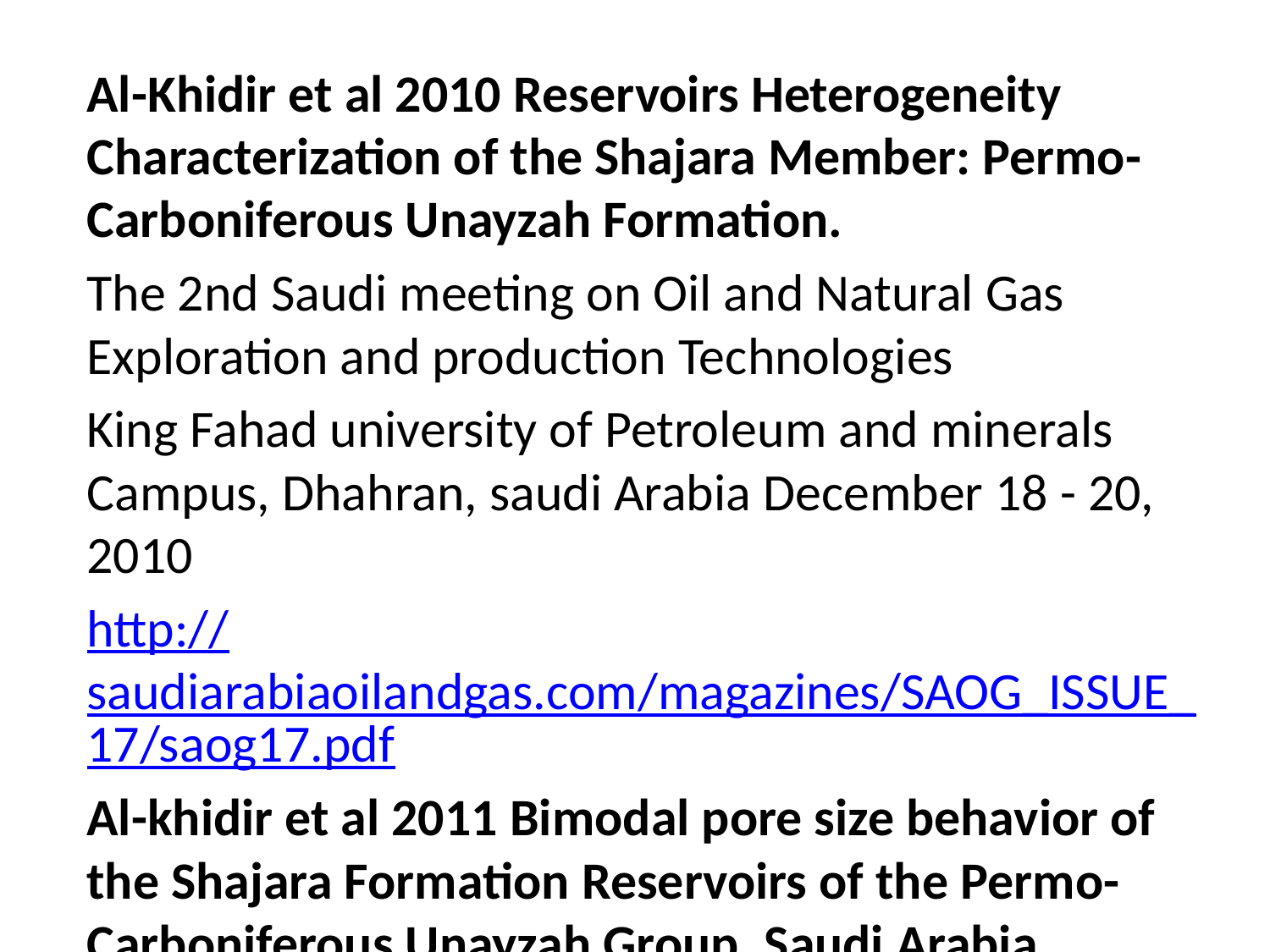

Al-Khidir et al 2010 Reservoirs Heterogeneity Characterization of the Shajara Member: Permo-Carboniferous Unayzah Formation.
The 2nd Saudi meeting on Oil and Natural Gas Exploration and production Technologies
King Fahad university of Petroleum and minerals Campus, Dhahran, saudi Arabia December 18 - 20, 2010
http://saudiarabiaoilandgas.com/magazines/SAOG_ISSUE_17/saog17.pdf
Al-khidir et al 2011 Bimodal pore size behavior of the Shajara Formation Reservoirs of the Permo-Carboniferous Unayzah Group, Saudi Arabia.